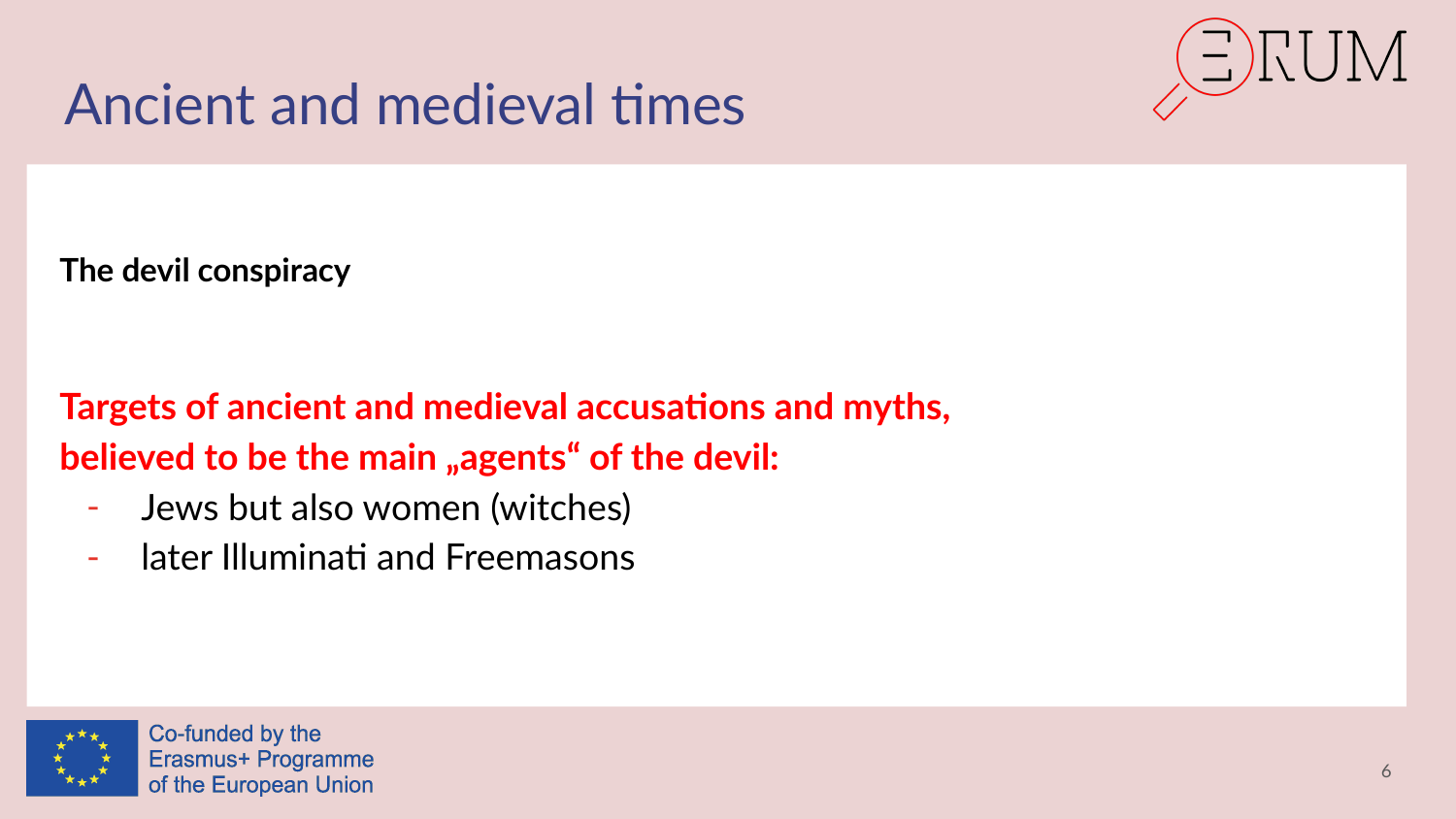

# Ancient and medieval times
The devil conspiracy

Targets of ancient and medieval accusations and myths,
believed to be the main „agents“ of the devil:
Jews but also women (witches)
later Illuminati and Freemasons

6